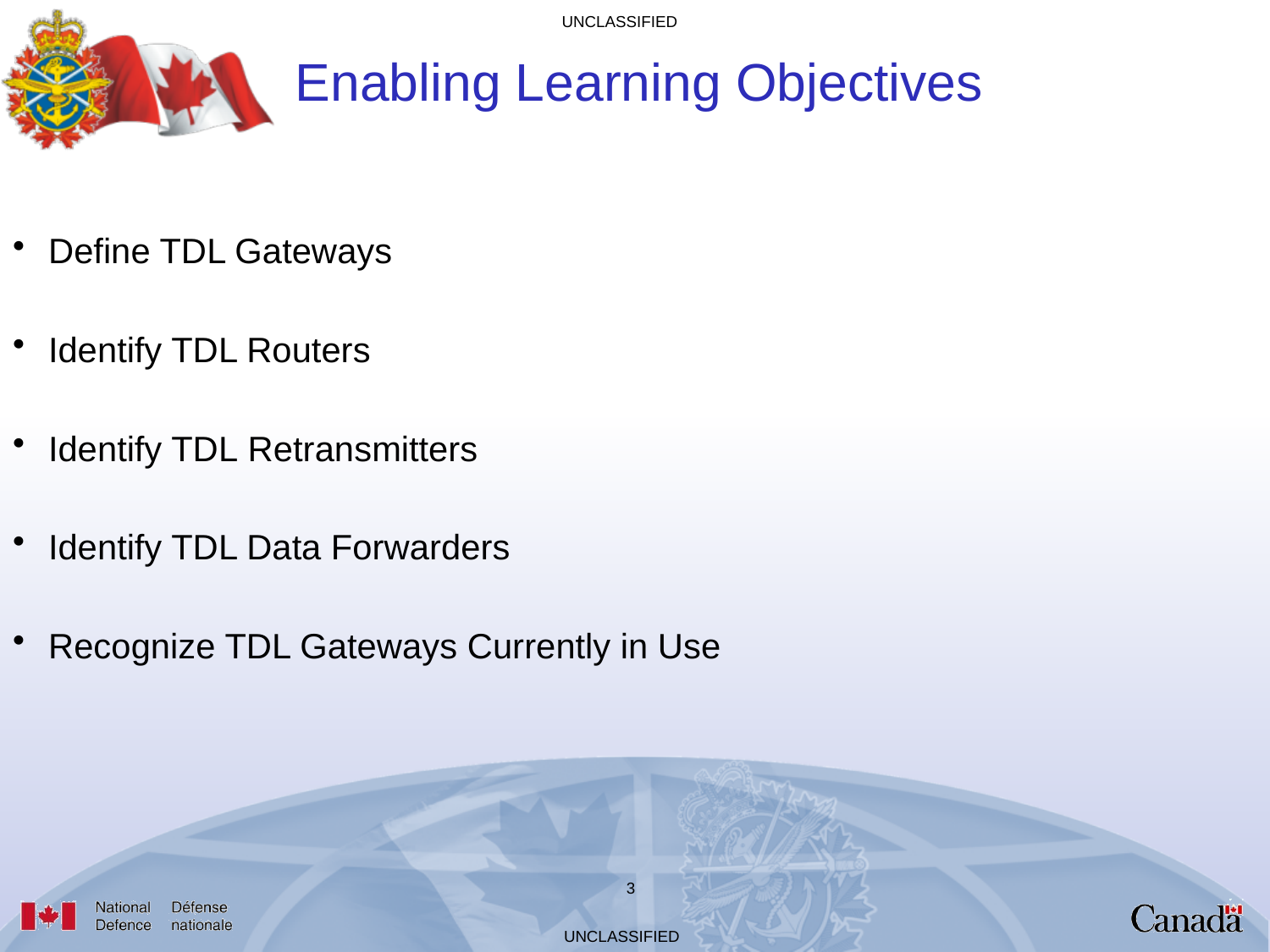

# Enabling Learning Objectives
Define TDL Gateways

Identify TDL Routers

Identify TDL Retransmitters

Identify TDL Data Forwarders

Recognize TDL Gateways Currently in Use